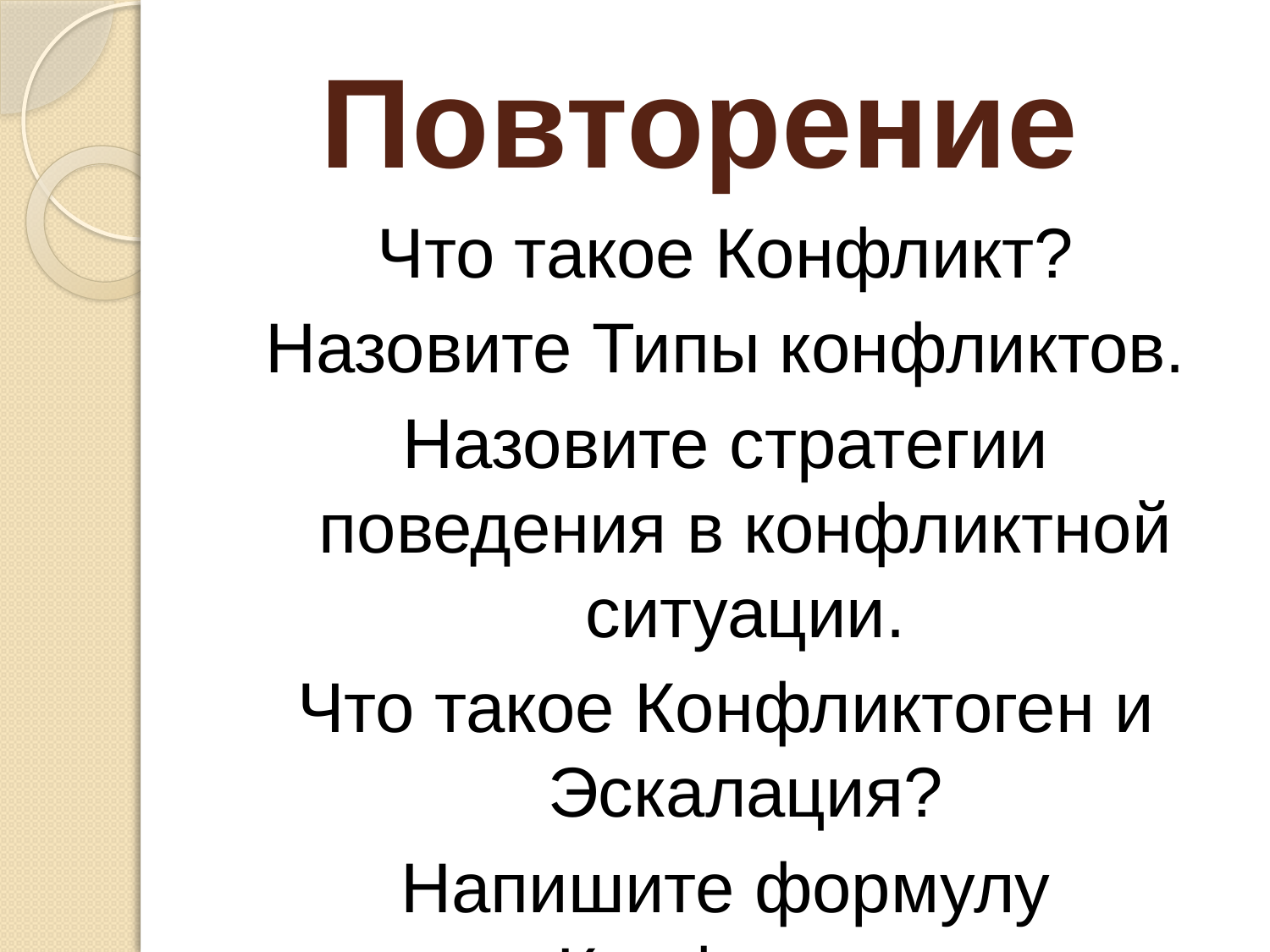

# Повторение
Что такое Конфликт?
Назовите Типы конфликтов.
Назовите стратегии поведения в конфликтной ситуации.
Что такое Конфликтоген и Эскалация?
Напишите формулу Конфликта.